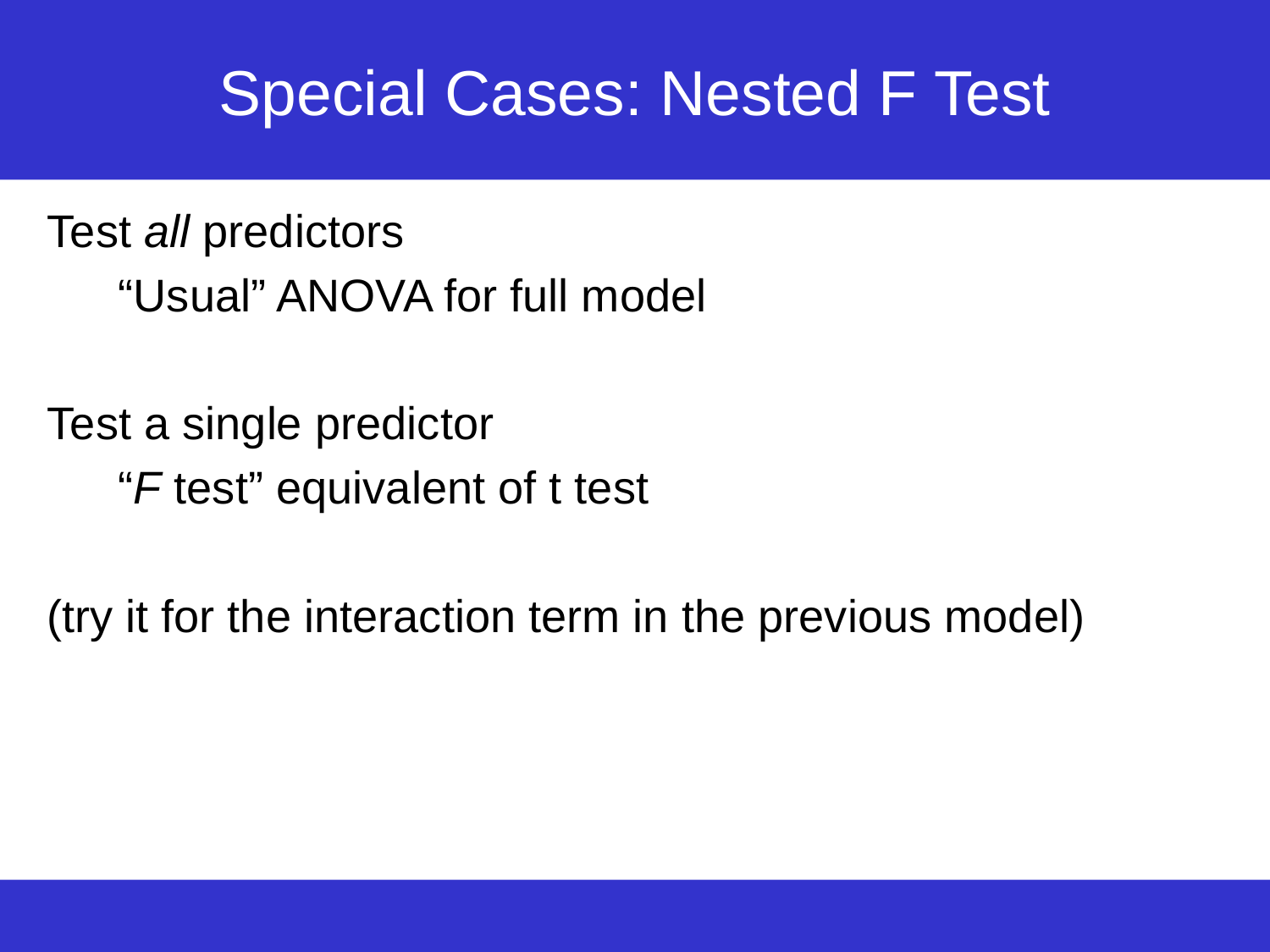

# Special Cases: Nested F Test
Test all predictors
“Usual” ANOVA for full model

Test a single predictor
“F test” equivalent of t test

(try it for the interaction term in the previous model)